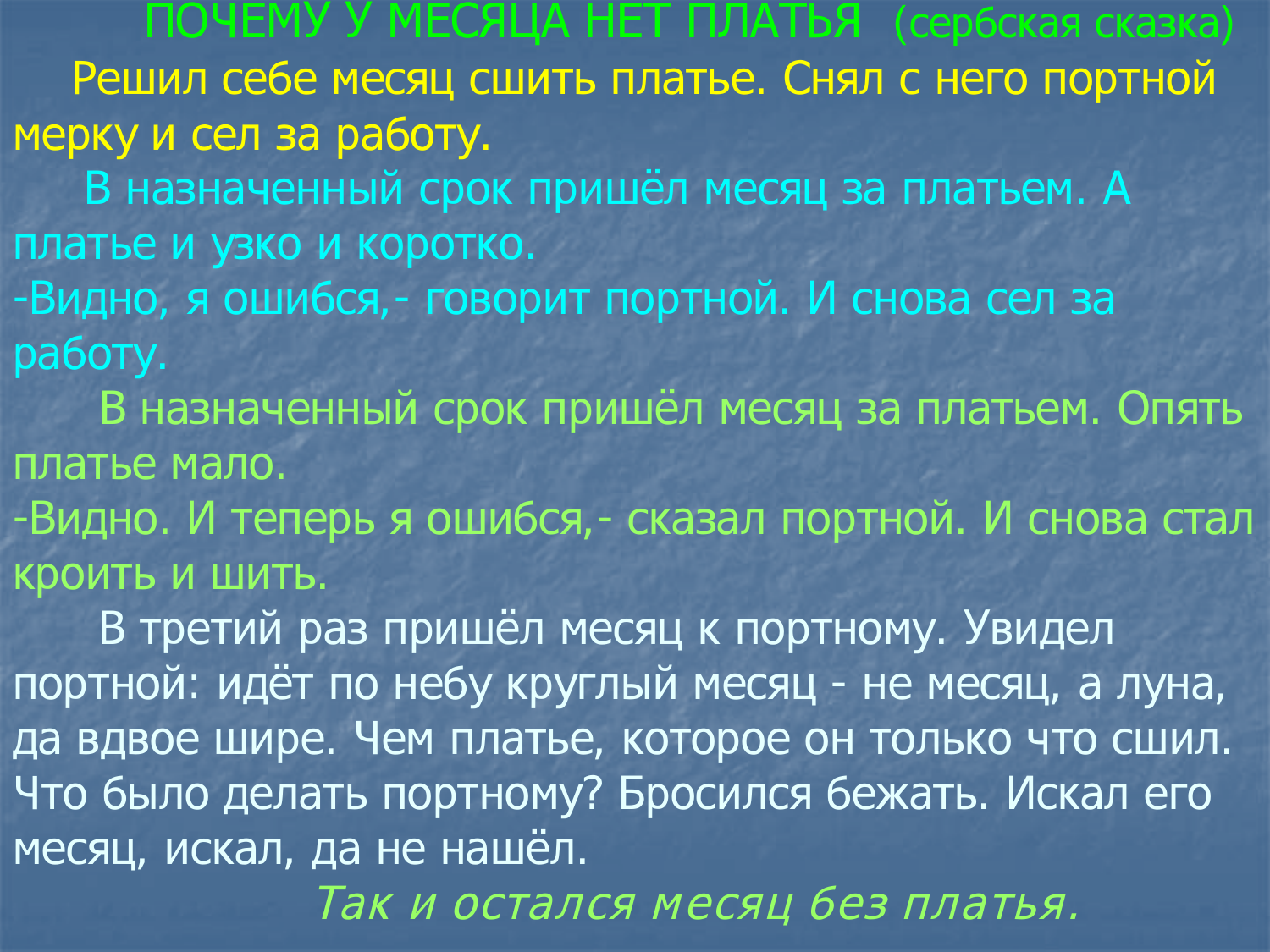

# ПОЧЕМУ У МЕСЯЦА НЕТ ПЛАТЬЯ  (сербская сказка) Решил себе месяц сшить платье. Снял с него портной мерку и сел за работу. В назначенный срок пришёл месяц за платьем. А платье и узко и коротко. -Видно, я ошибся,- говорит портной. И снова сел за работу. В назначенный срок пришёл месяц за платьем. Опять платье мало. -Видно. И теперь я ошибся,- сказал портной. И снова стал кроить и шить. В третий раз пришёл месяц к портному. Увидел портной: идёт по небу круглый месяц - не месяц, а луна, да вдвое шире. Чем платье, которое он только что сшил. Что было делать портному? Бросился бежать. Искал его месяц, искал, да не нашёл. Так и остался месяц без платья.